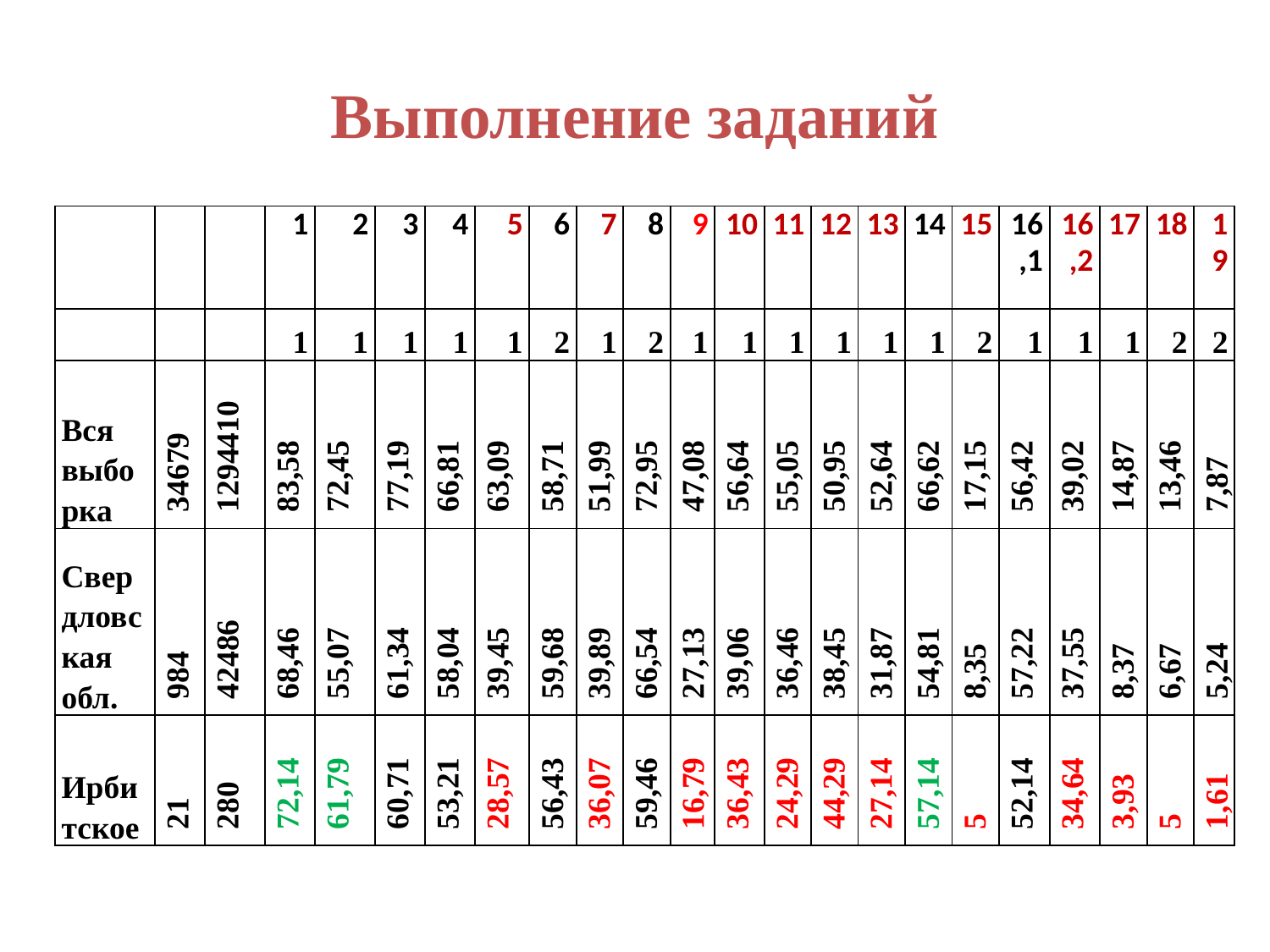

# Выполнение заданий
|  |  |  | 1 | 2 | 3 | 4 | 5 | 6 | 7 | 8 | 9 | 10 | 11 | 12 | 13 | 14 | 15 | 16,1 | 16,2 | 17 | 18 | 19 |
| --- | --- | --- | --- | --- | --- | --- | --- | --- | --- | --- | --- | --- | --- | --- | --- | --- | --- | --- | --- | --- | --- | --- |
|  |  |  | 1 | 1 | 1 | 1 | 1 | 2 | 1 | 2 | 1 | 1 | 1 | 1 | 1 | 1 | 2 | 1 | 1 | 1 | 2 | 2 |
| Вся выборка | 34679 | 1294410 | 83,58 | 72,45 | 77,19 | 66,81 | 63,09 | 58,71 | 51,99 | 72,95 | 47,08 | 56,64 | 55,05 | 50,95 | 52,64 | 66,62 | 17,15 | 56,42 | 39,02 | 14,87 | 13,46 | 7,87 |
| Свердловская обл. | 984 | 42486 | 68,46 | 55,07 | 61,34 | 58,04 | 39,45 | 59,68 | 39,89 | 66,54 | 27,13 | 39,06 | 36,46 | 38,45 | 31,87 | 54,81 | 8,35 | 57,22 | 37,55 | 8,37 | 6,67 | 5,24 |
| Ирбитское | 21 | 280 | 72,14 | 61,79 | 60,71 | 53,21 | 28,57 | 56,43 | 36,07 | 59,46 | 16,79 | 36,43 | 24,29 | 44,29 | 27,14 | 57,14 | 5 | 52,14 | 34,64 | 3,93 | 5 | 1,61 |